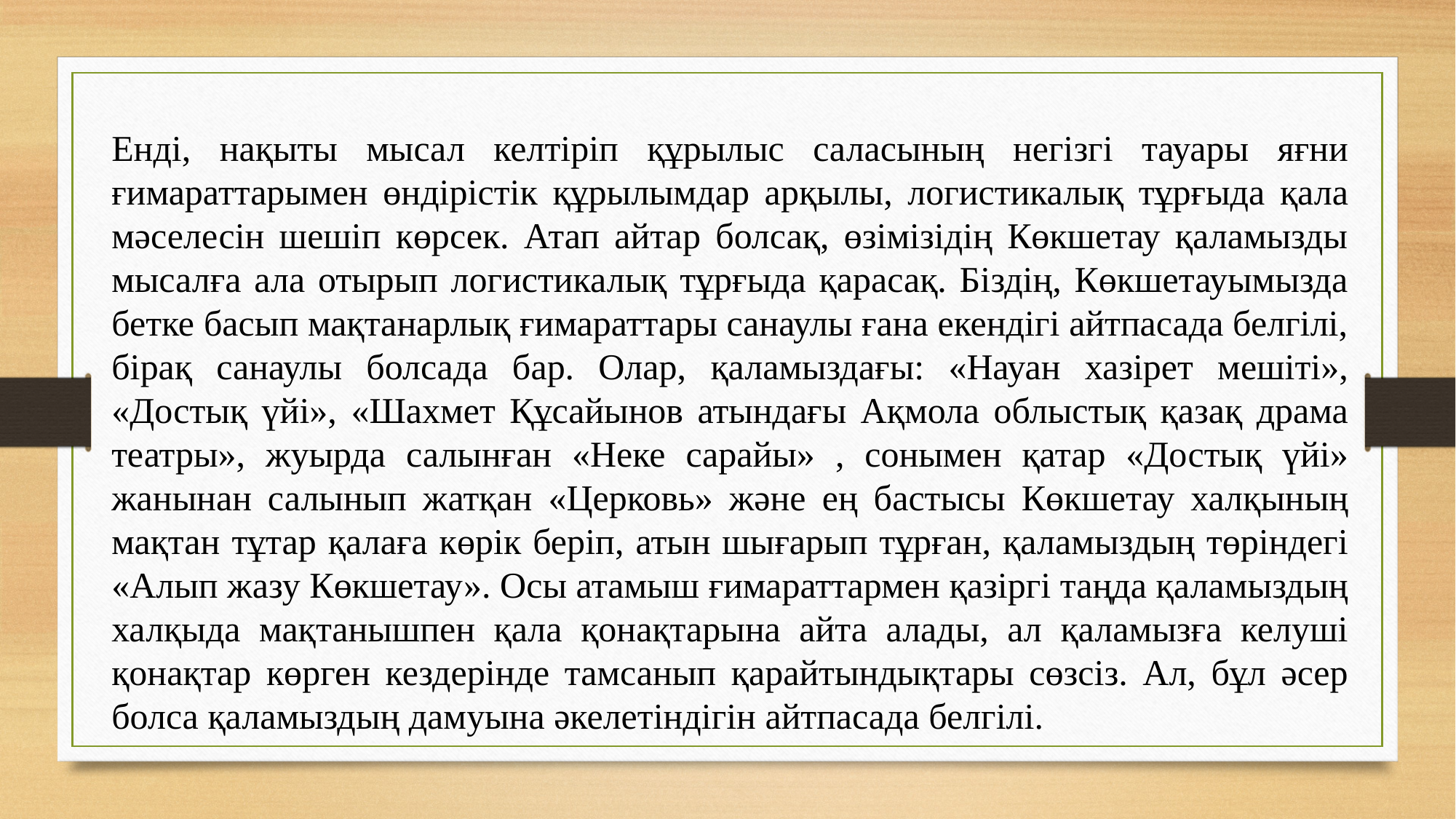

Енді, нақыты мысал келтіріп құрылыс саласының негізгі тауары яғни ғимараттарымен өндірістік құрылымдар арқылы, логистикалық тұрғыда қала мәселесін шешіп көрсек. Атап айтар болсақ, өзімізідің Көкшетау қаламызды мысалға ала отырып логистикалық тұрғыда қарасақ. Біздің, Көкшетауымызда бетке басып мақтанарлық ғимараттары санаулы ғана екендігі айтпасада белгілі, бірақ санаулы болсада бар. Олар, қаламыздағы: «Науан хазірет мешіті», «Достық үйі», «Шахмет Құсайынов атындағы Ақмола облыстық қазақ драма театры», жуырда салынған «Неке сарайы» , сонымен қатар «Достық үйі» жанынан салынып жатқан «Церковь» және ең бастысы Көкшетау халқының мақтан тұтар қалаға көрік беріп, атын шығарып тұрған, қаламыздың төріндегі «Алып жазу Көкшетау». Осы атамыш ғимараттармен қазіргі таңда қаламыздың халқыда мақтанышпен қала қонақтарына айта алады, ал қаламызға келуші қонақтар көрген кездерінде тамсанып қарайтындықтары сөзсіз. Ал, бұл әсер болса қаламыздың дамуына әкелетіндігін айтпасада белгілі.